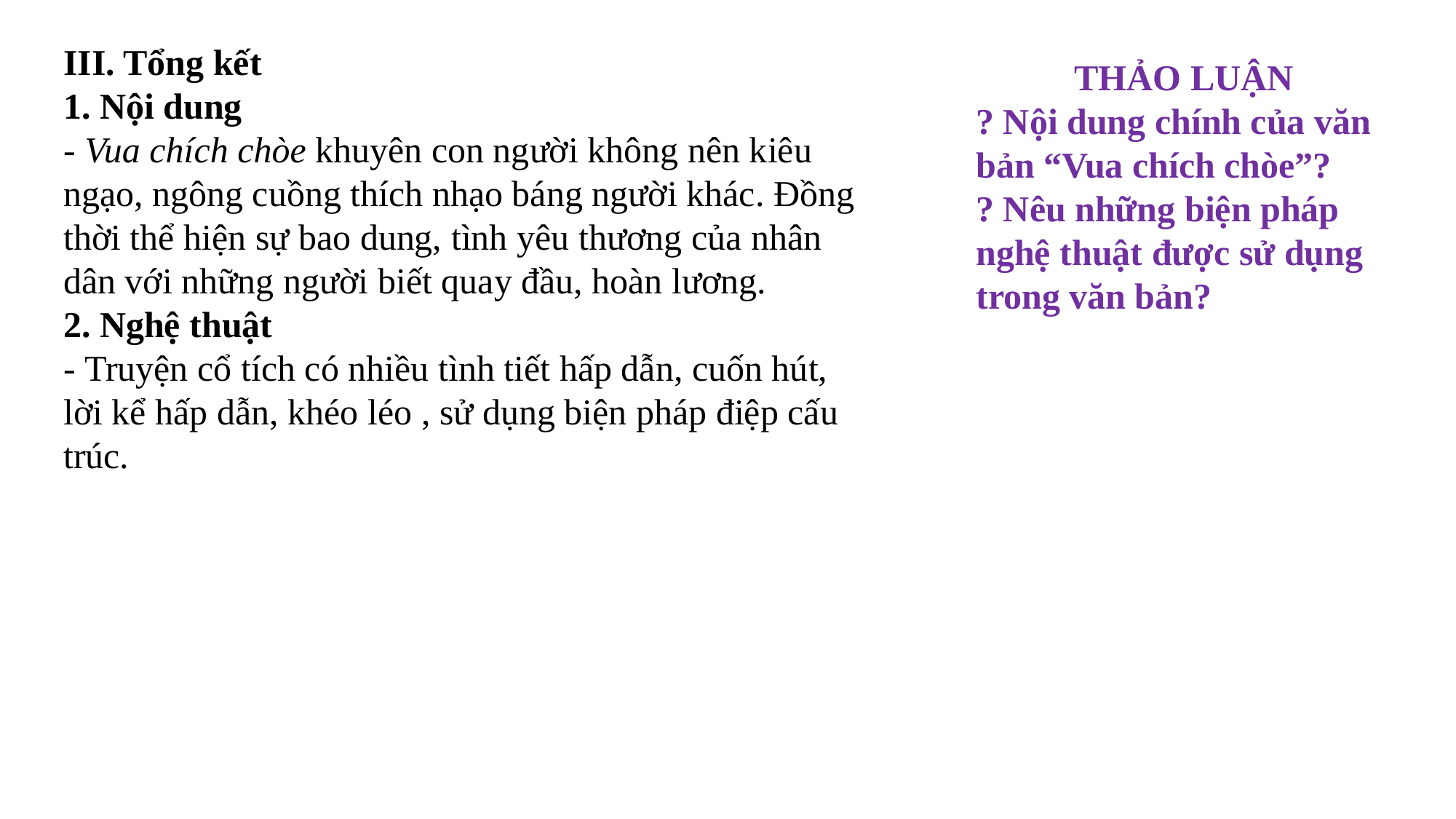

III. Tổng kết
1. Nội dung
- Vua chích chòe khuyên con người không nên kiêu ngạo, ngông cuồng thích nhạo báng người khác. Đồng thời thể hiện sự bao dung, tình yêu thương của nhân dân với những người biết quay đầu, hoàn lương.
2. Nghệ thuật
- Truyện cổ tích có nhiều tình tiết hấp dẫn, cuốn hút, lời kể hấp dẫn, khéo léo , sử dụng biện pháp điệp cấu trúc.

THẢO LUẬN
? Nội dung chính của văn bản “Vua chích chòe”?
? Nêu những biện pháp nghệ thuật được sử dụng trong văn bản?